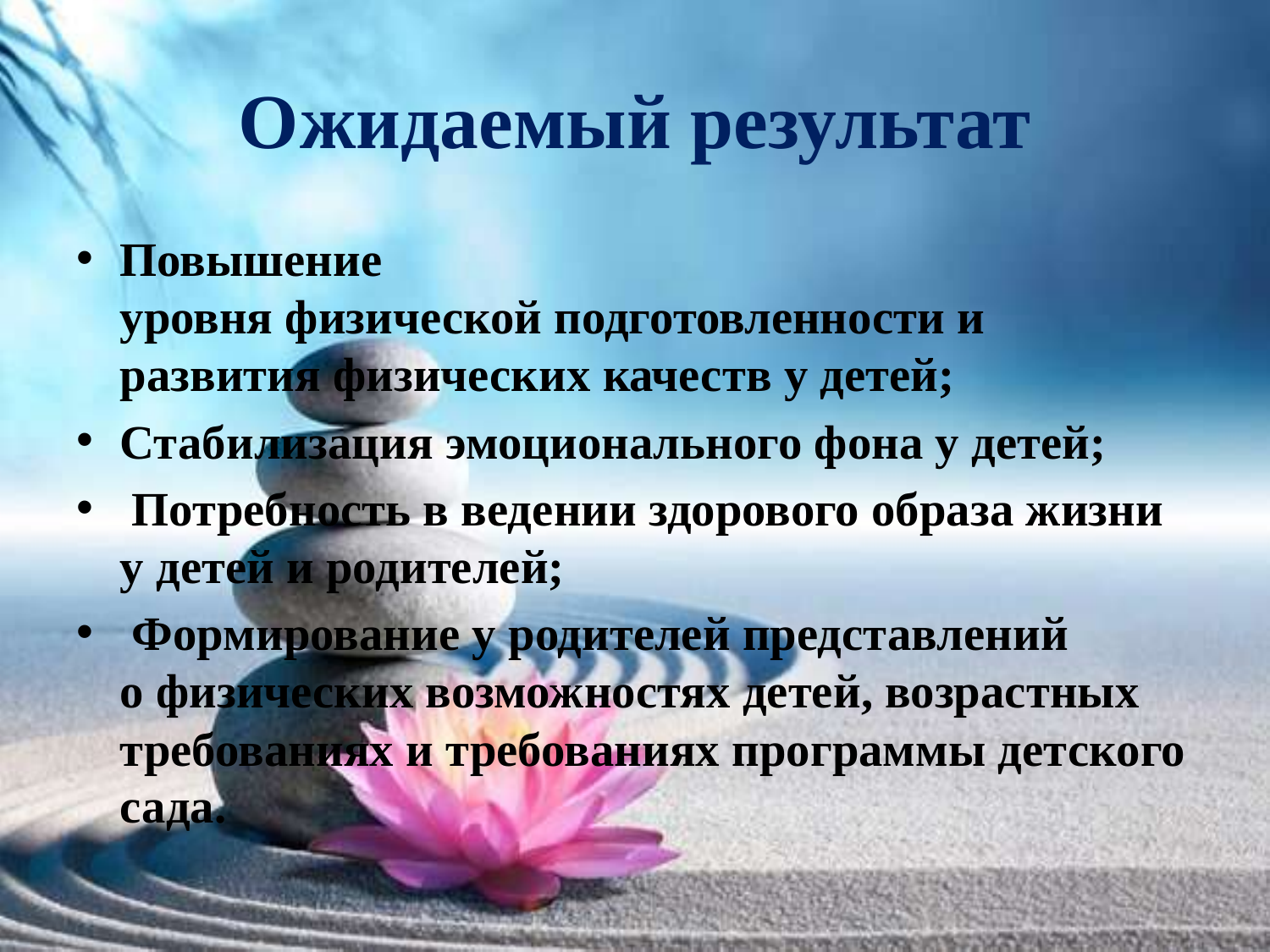

# Ожидаемый результат
Повышение уровня физической подготовленности и развития физических качеств у детей;
Стабилизация эмоционального фона у детей;
 Потребность в ведении здорового образа жизни у детей и родителей;
 Формирование у родителей представлений о физических возможностях детей, возрастных требованиях и требованиях программы детского сада.